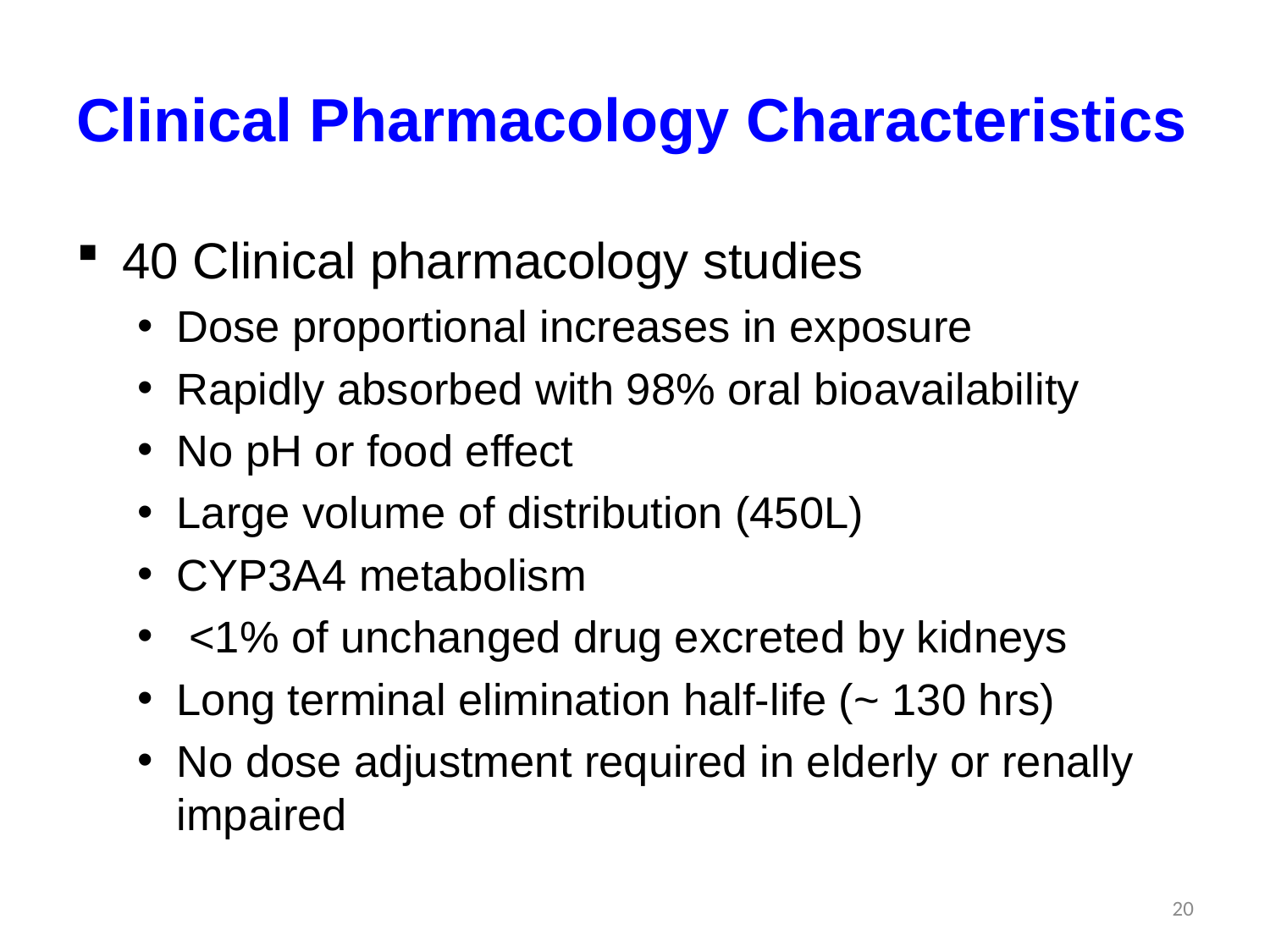

# Clinical Pharmacology Characteristics
40 Clinical pharmacology studies
Dose proportional increases in exposure
Rapidly absorbed with 98% oral bioavailability
No pH or food effect
Large volume of distribution (450L)
CYP3A4 metabolism
 <1% of unchanged drug excreted by kidneys
Long terminal elimination half-life (~ 130 hrs)
No dose adjustment required in elderly or renally impaired

20